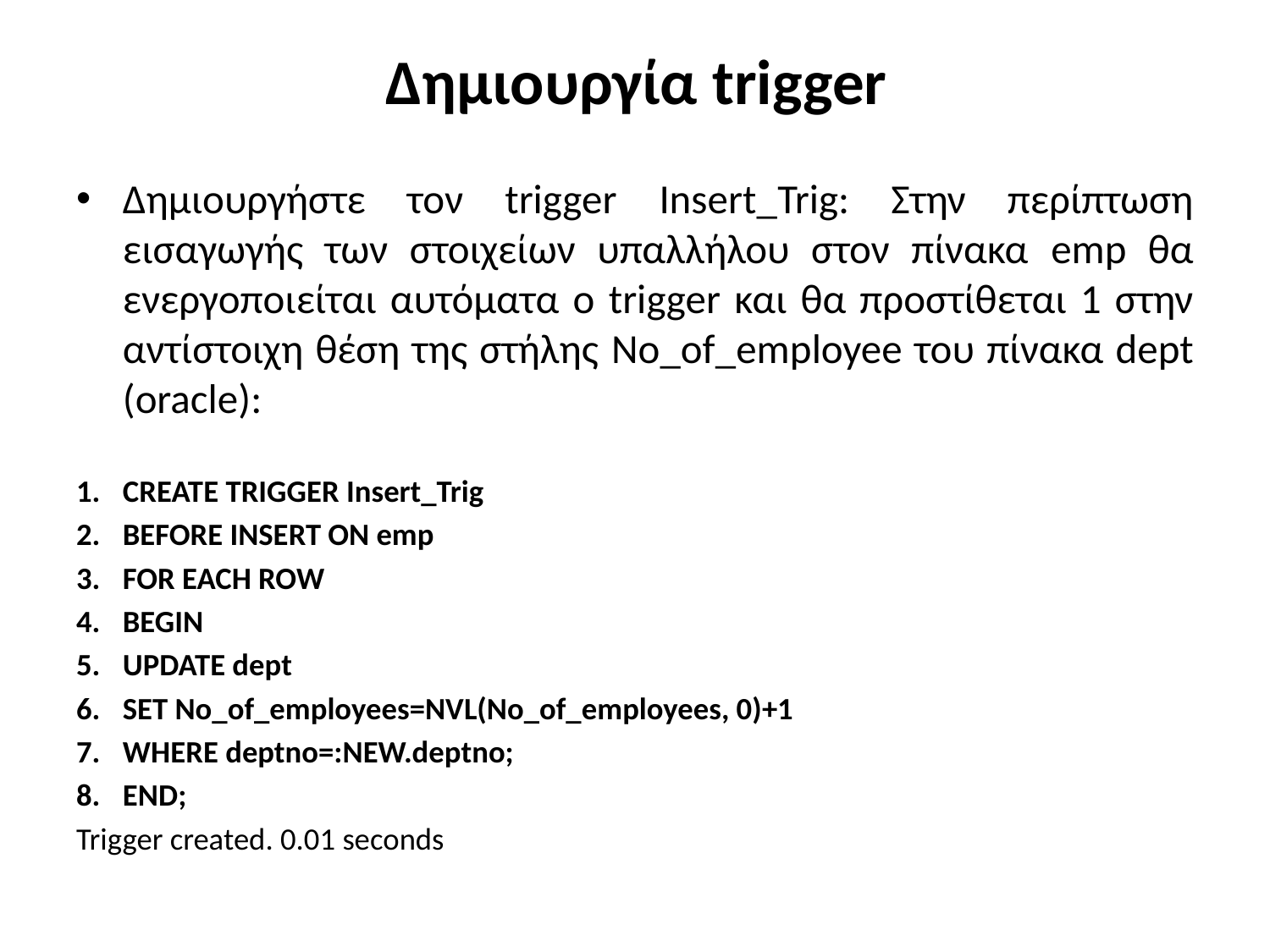

# Δημιουργία trigger
Δημιουργήστε τον trigger Insert_Trig: Στην περίπτωση εισαγωγής των στοιχείων υπαλλήλου στον πίνακα emp θα ενεργοποιείται αυτόματα ο trigger και θα προστίθεται 1 στην αντίστοιχη θέση της στήλης No_of_employee του πίνακα dept (oracle):

CREATE TRIGGER Insert_Trig
BEFORE INSERT ON emp
FOR EACH ROW
BEGIN
UPDATE dept
SET No_of_employees=NVL(No_of_employees, 0)+1
WHERE deptno=:NEW.deptno;
END;
Trigger created. 0.01 seconds